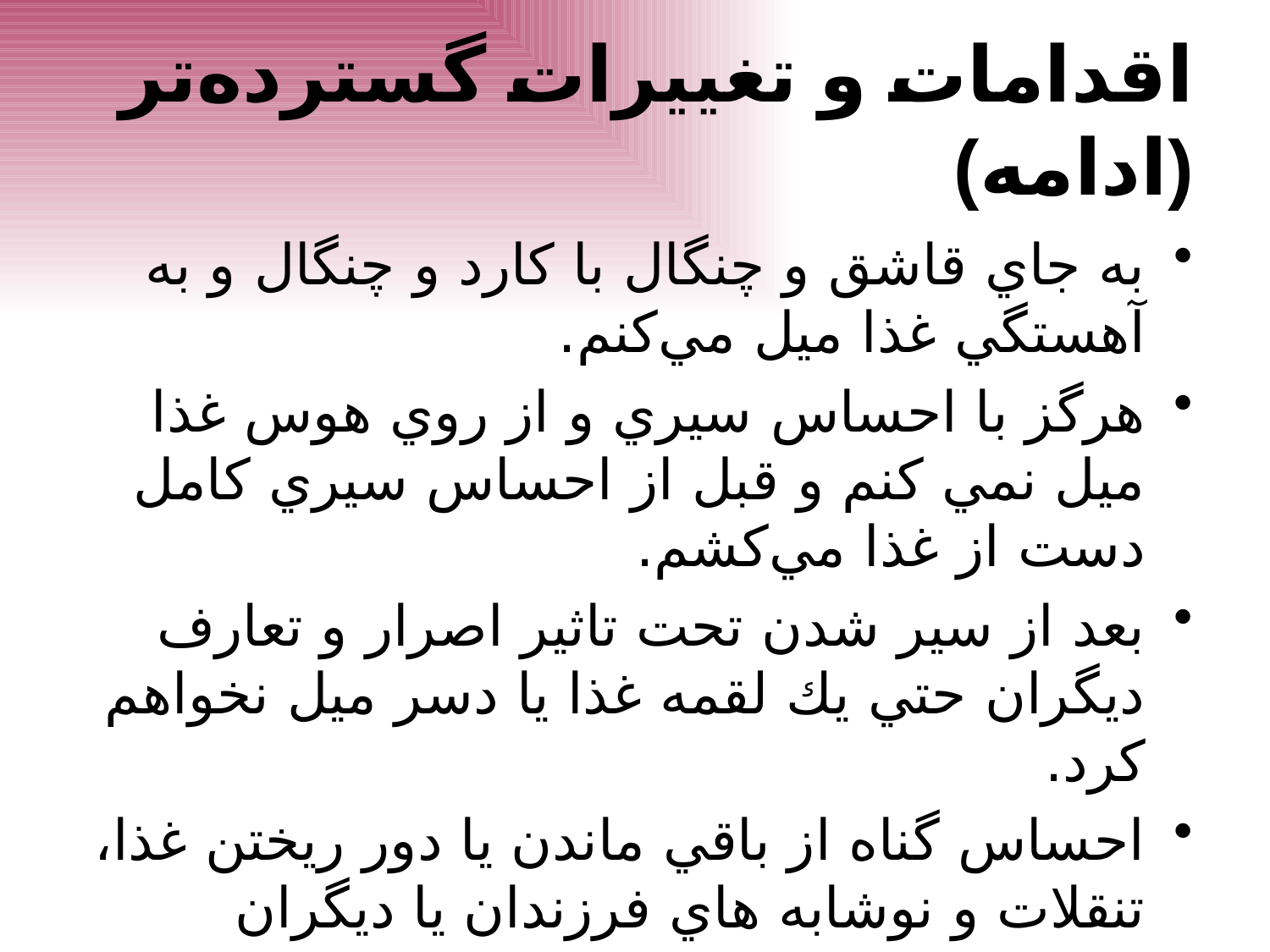

# اقدامات و تغييرات گسترده‌تر (ادامه)
به جاي قاشق و چنگال با كارد و چنگال و به آهستگي غذا ميل مي‌كنم.
هرگز با احساس سيري و از روي هوس غذا ميل نمي كنم و قبل از احساس سيري كامل دست از غذا مي‌كشم.
بعد از سير شدن تحت تاثير اصرار و تعارف ديگران حتي يك لقمه غذا يا دسر ميل نخواهم كرد.
احساس گناه از باقي ماندن يا دور ريختن غذا، تنقلات و نوشابه هاي فرزندان يا ديگران نخواهم داشت.